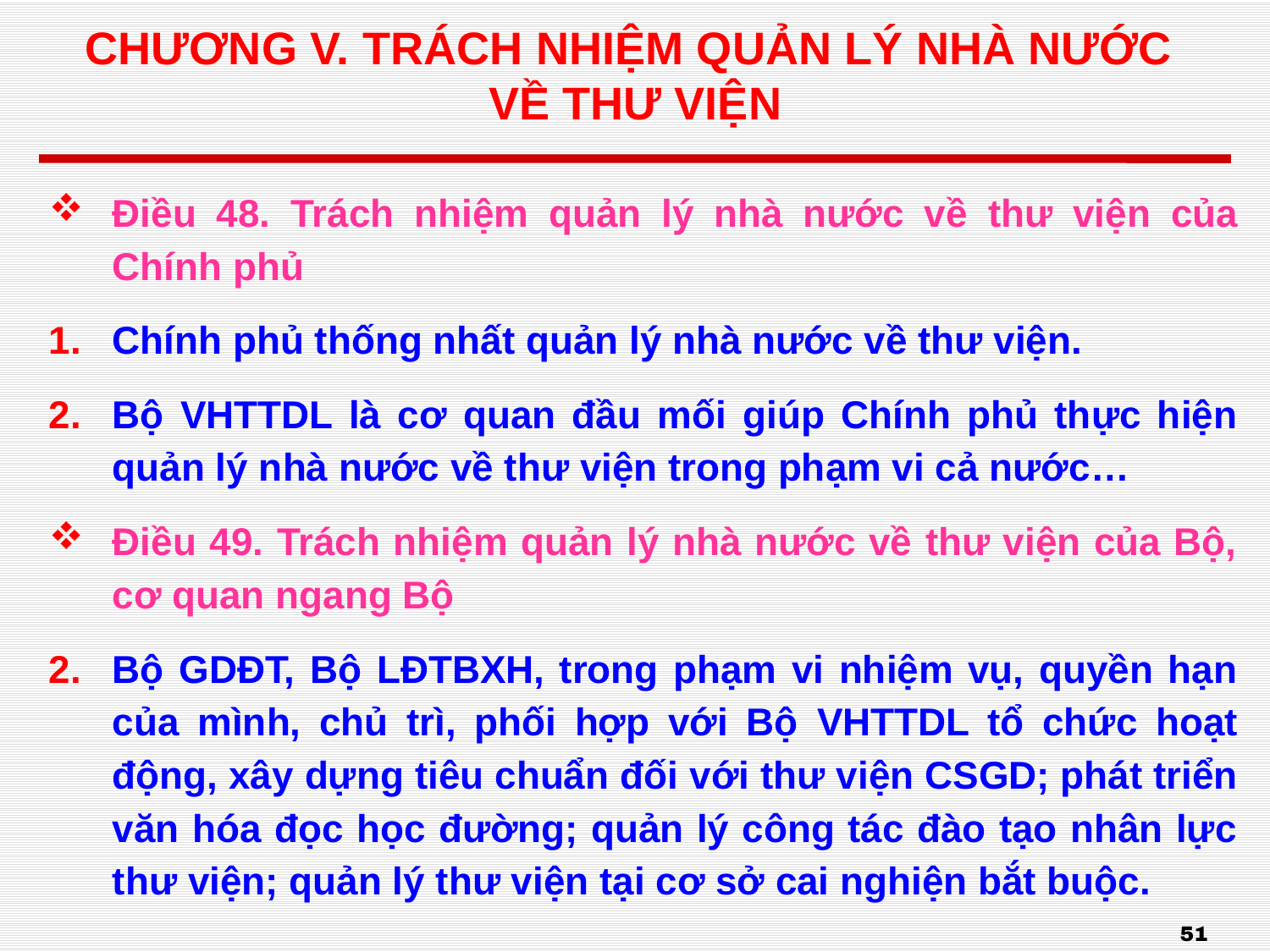

# CHƯƠNG V. TRÁCH NHIỆM QUẢN LÝ NHÀ NƯỚC VỀ THƯ VIỆN
Điều 48. Trách nhiệm quản lý nhà nước về thư viện của Chính phủ
Chính phủ thống nhất quản lý nhà nước về thư viện.
Bộ VHTTDL là cơ quan đầu mối giúp Chính phủ thực hiện quản lý nhà nước về thư viện trong phạm vi cả nước…
Điều 49. Trách nhiệm quản lý nhà nước về thư viện của Bộ, cơ quan ngang Bộ
Bộ GDĐT, Bộ LĐTBXH, trong phạm vi nhiệm vụ, quyền hạn của mình, chủ trì, phối hợp với Bộ VHTTDL tổ chức hoạt động, xây dựng tiêu chuẩn đối với thư viện CSGD; phát triển văn hóa đọc học đường; quản lý công tác đào tạo nhân lực thư viện; quản lý thư viện tại cơ sở cai nghiện bắt buộc.